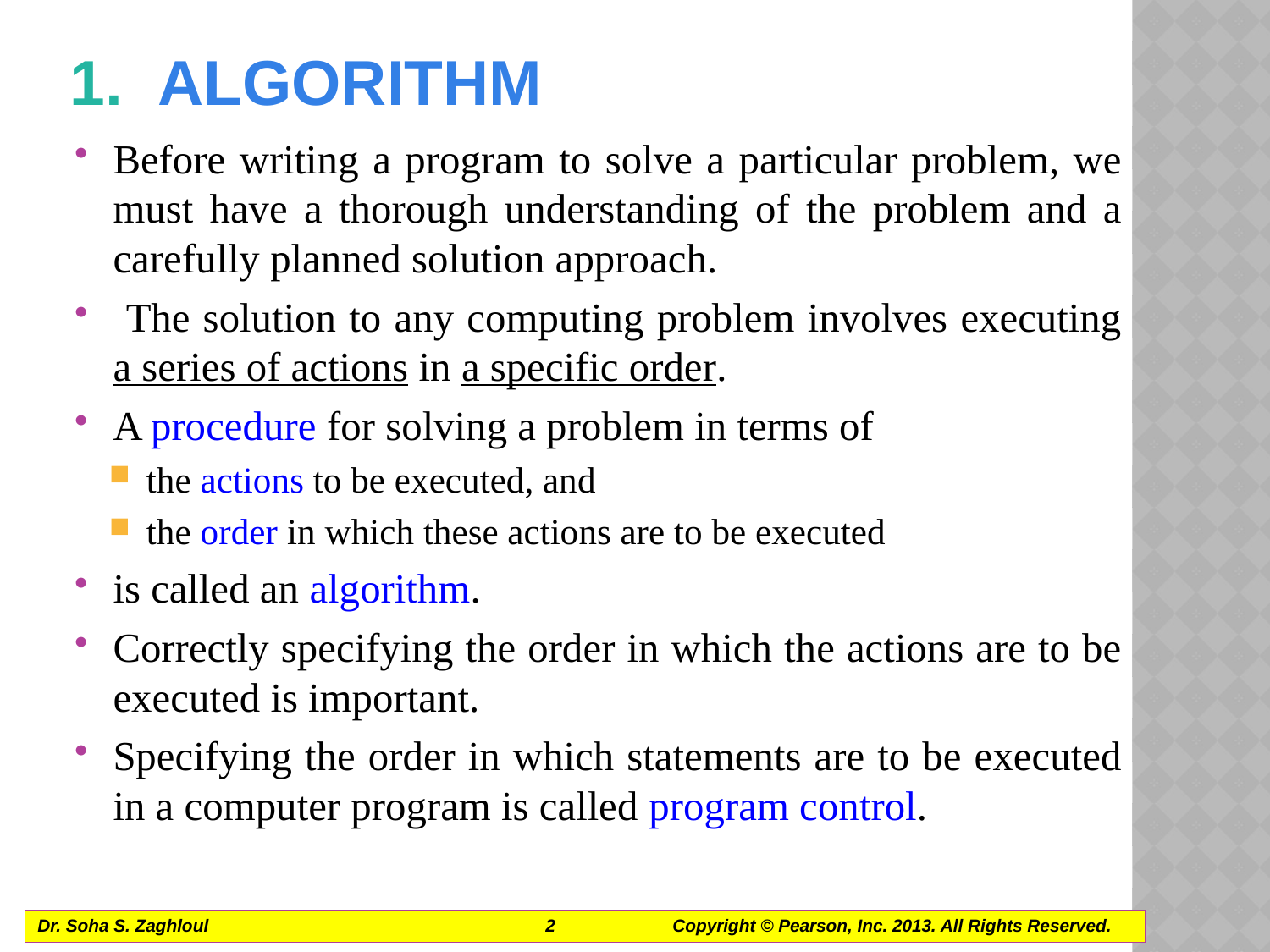

# 1.  ALGORITHM
Before writing a program to solve a particular problem, we must have a thorough understanding of the problem and a carefully planned solution approach.
 The solution to any computing problem involves executing a series of actions in a specific order.
A procedure for solving a problem in terms of
the actions to be executed, and
the order in which these actions are to be executed
is called an algorithm.
Correctly specifying the order in which the actions are to be executed is important.
Specifying the order in which statements are to be executed in a computer program is called program control.
Dr. Soha S. Zaghloul			2	Copyright © Pearson, Inc. 2013. All Rights Reserved.
©1992-2013 by Pearson Education, Inc. All Rights Reserved.